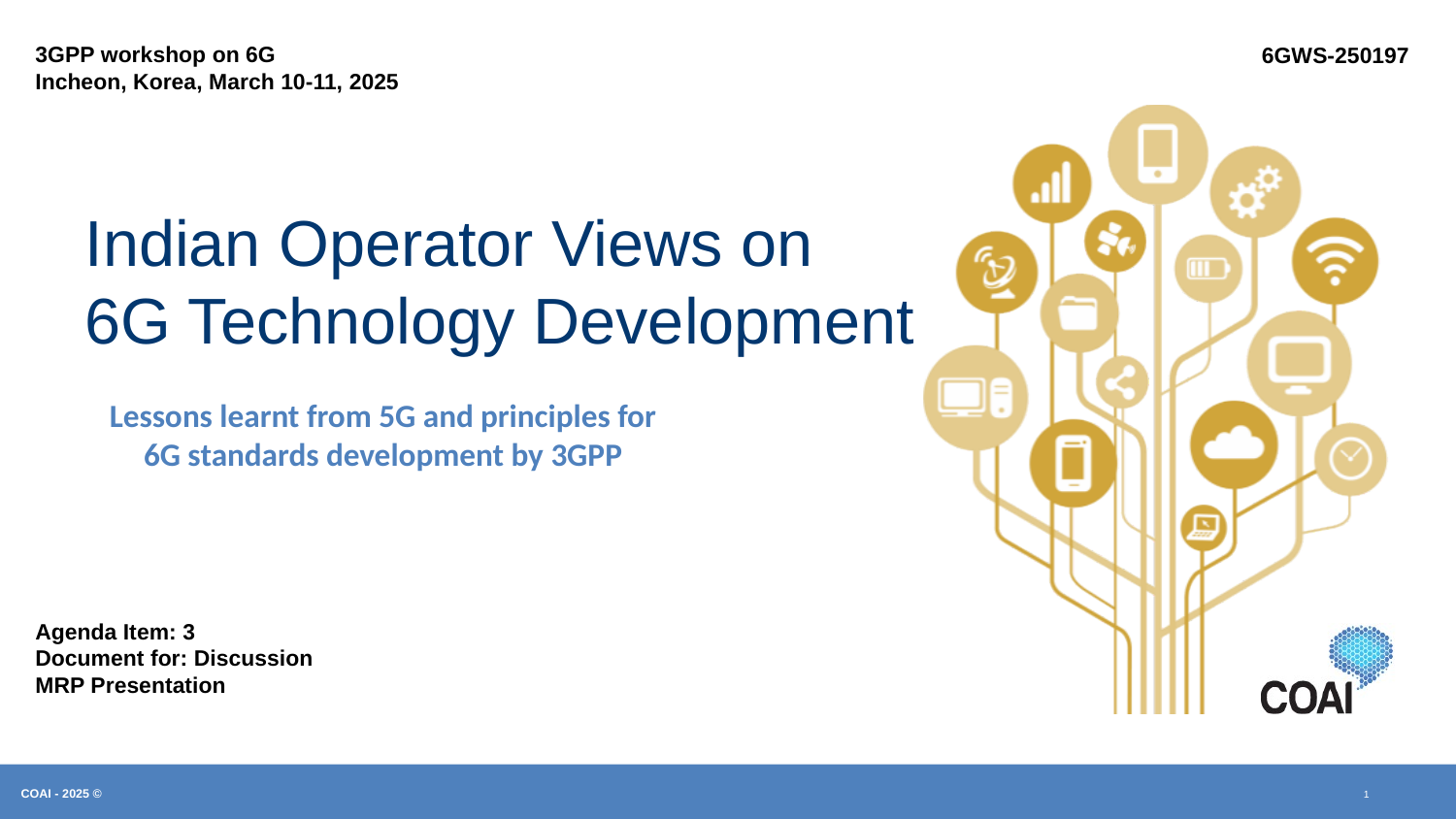

3GPP workshop on 6G
Incheon, Korea, March 10-11, 2025
6GWS-250197

# Indian Operator Views on 6G Technology Development
Lessons learnt from 5G and principles for 6G standards development by 3GPP
Agenda Item: 3
Document for: Discussion
MRP Presentation
1